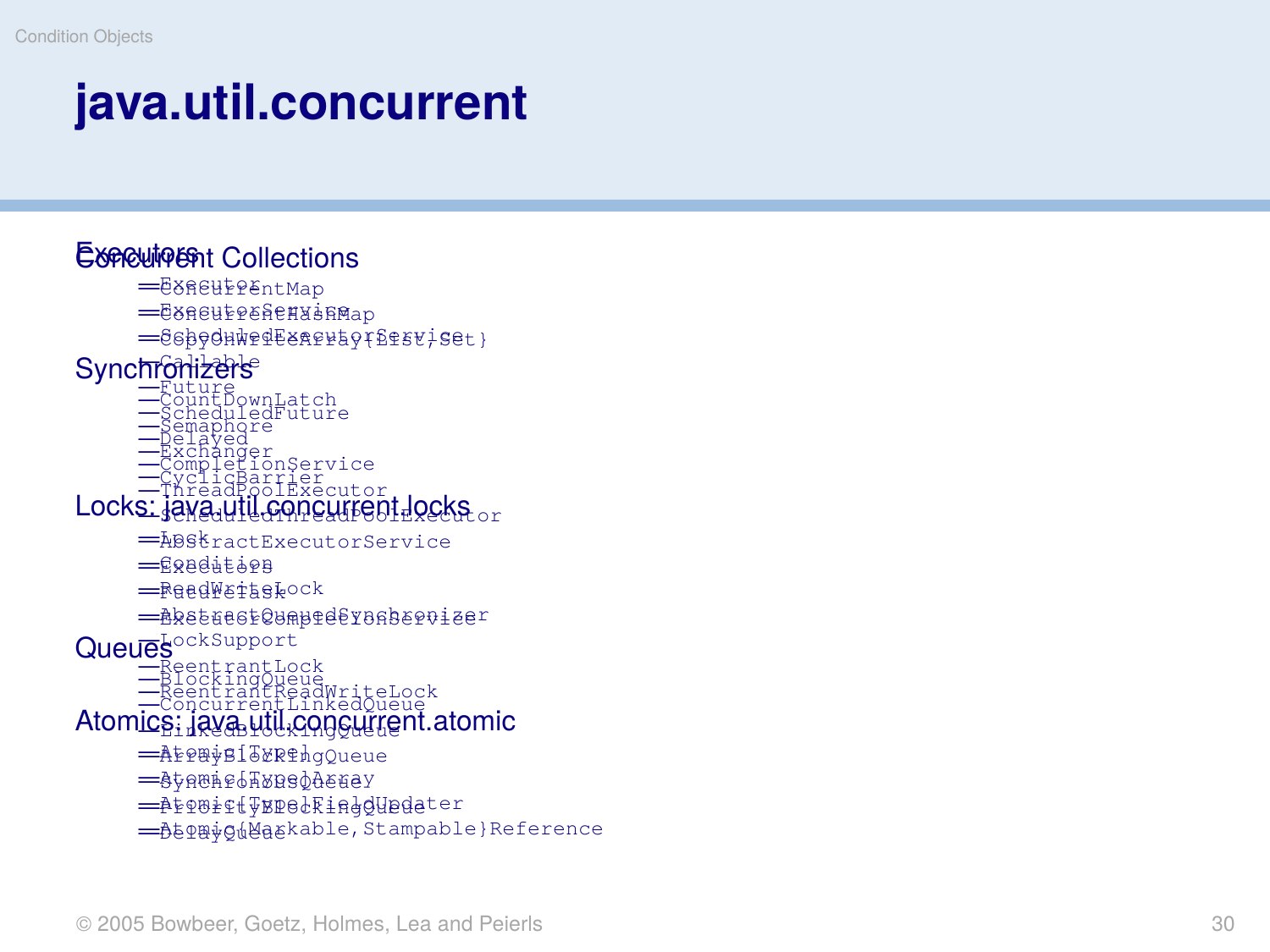

Condition Objects
# java.util.concurrent

Executors
Executor
ExecutorService
ScheduledExecutorService
Callable
Future
ScheduledFuture
Delayed
CompletionService
ThreadPoolExecutor
ScheduledThreadPoolExecutor
AbstractExecutorService
Executors
FutureTask
ExecutorCompletionService
Queues
BlockingQueue
ConcurrentLinkedQueue
LinkedBlockingQueue
ArrayBlockingQueue
SynchronousQueue
PriorityBlockingQueue
DelayQueue
Concurrent Collections
ConcurrentMap
ConcurrentHashMap
CopyOnWriteArray{List,Set}
Synchronizers
CountDownLatch
Semaphore
Exchanger
CyclicBarrier
Locks: java.util.concurrent.locks
Lock
Condition
ReadWriteLock
AbstractQueuedSynchronizer
LockSupport
ReentrantLock
ReentrantReadWriteLock
Atomics: java.util.concurrent.atomic
Atomic[Type]
Atomic[Type]Array
Atomic[Type]FieldUpdater
Atomic{Markable,Stampable}Reference
© 2005 Bowbeer, Goetz, Holmes, Lea and Peierls
© Oscar Nierstrasz
30